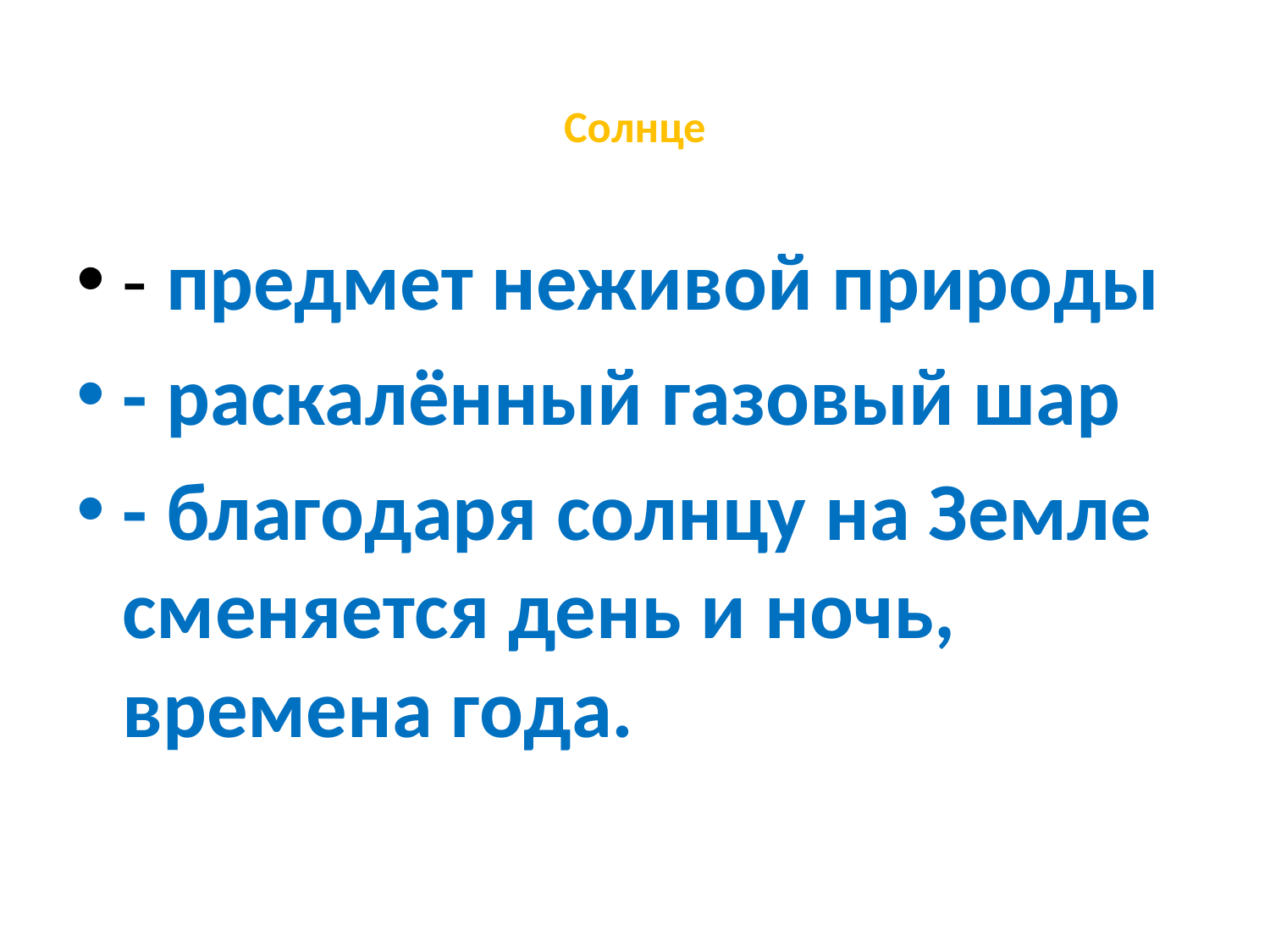

# Солнце
- предмет неживой природы
- раскалённый газовый шар
- благодаря солнцу на Земле сменяется день и ночь, времена года.